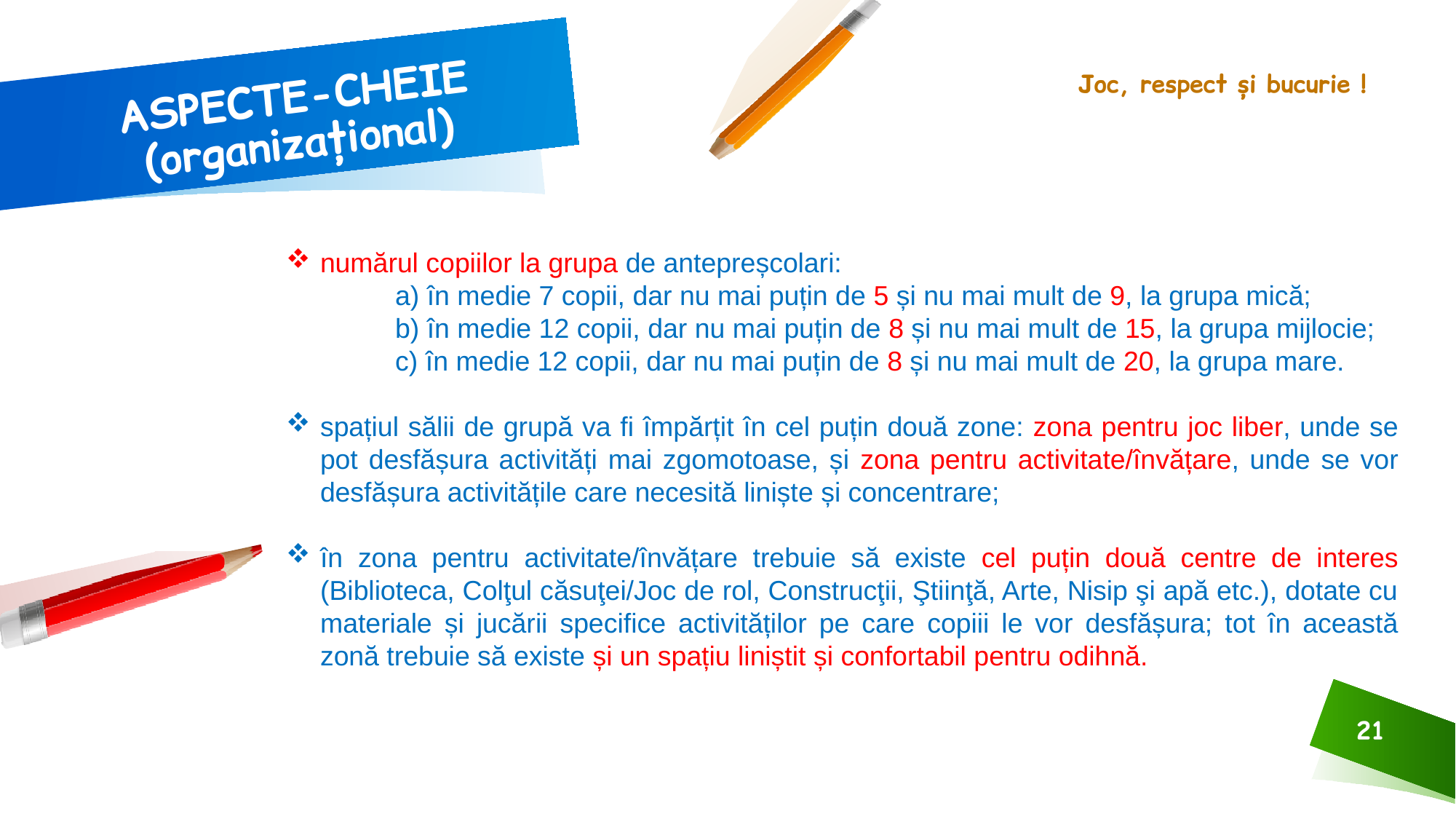

# ASPECTE-CHEIE (organizațional)
Joc, respect și bucurie !
numărul copiilor la grupa de antepreșcolari:
	a) în medie 7 copii, dar nu mai puțin de 5 și nu mai mult de 9, la grupa mică;
	b) în medie 12 copii, dar nu mai puțin de 8 și nu mai mult de 15, la grupa mijlocie;
	c) în medie 12 copii, dar nu mai puțin de 8 și nu mai mult de 20, la grupa mare.

spațiul sălii de grupă va fi împărțit în cel puțin două zone: zona pentru joc liber, unde se pot desfășura activități mai zgomotoase, și zona pentru activitate/învățare, unde se vor desfășura activitățile care necesită liniște și concentrare;

în zona pentru activitate/învățare trebuie să existe cel puțin două centre de interes (Biblioteca, Colţul căsuţei/Joc de rol, Construcţii, Ştiinţă, Arte, Nisip şi apă etc.), dotate cu materiale și jucării specifice activităților pe care copiii le vor desfășura; tot în această zonă trebuie să existe și un spațiu liniștit și confortabil pentru odihnă.

21